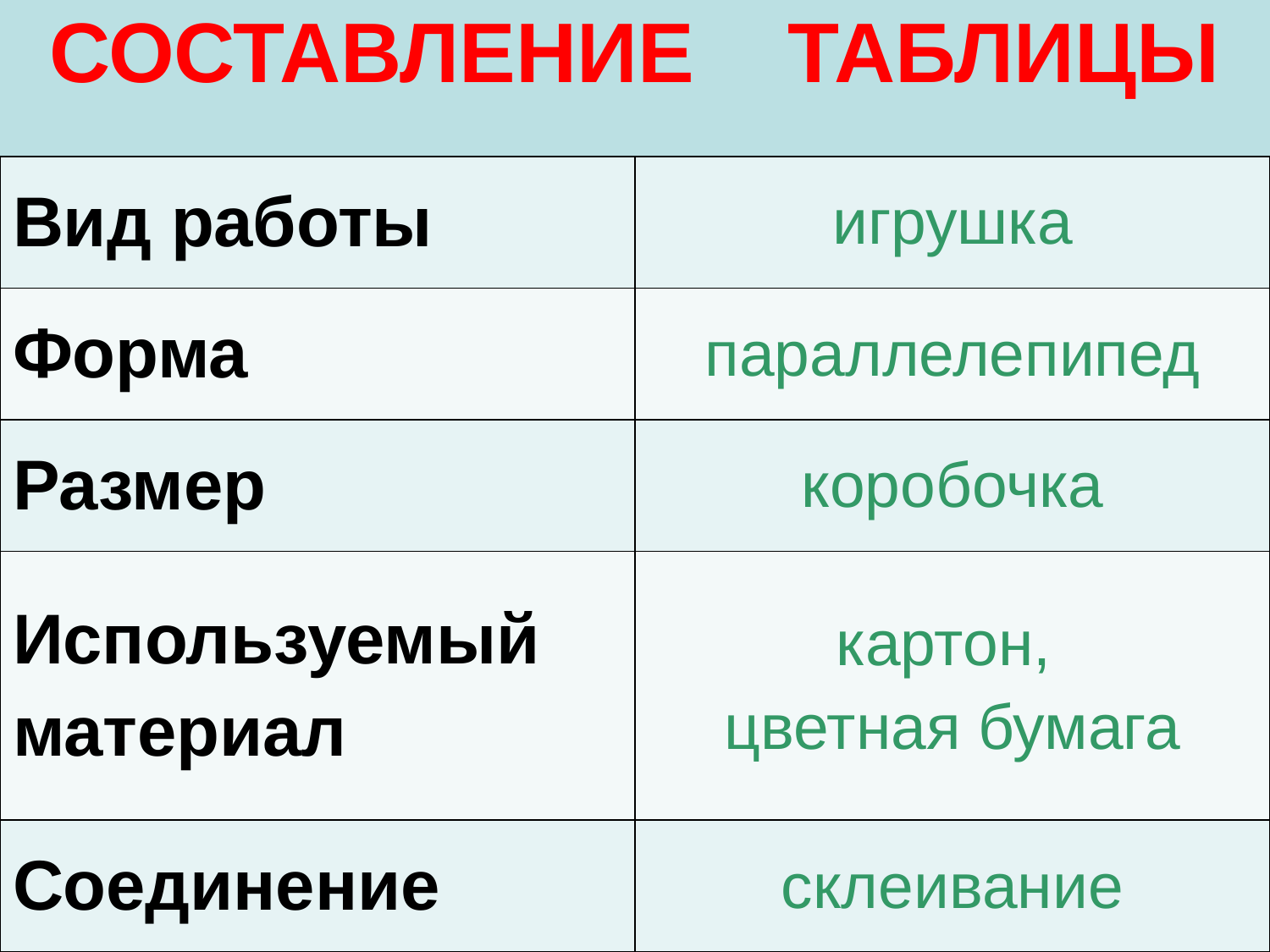

| СОСТАВЛЕНИЕ ТАБЛИЦЫ |  |
| --- | --- |
| Вид работы | игрушка |
| Форма | параллелепипед |
| Размер | коробочка |
| Используемый материал | картон, цветная бумага |
| Соединение | склеивание |
#